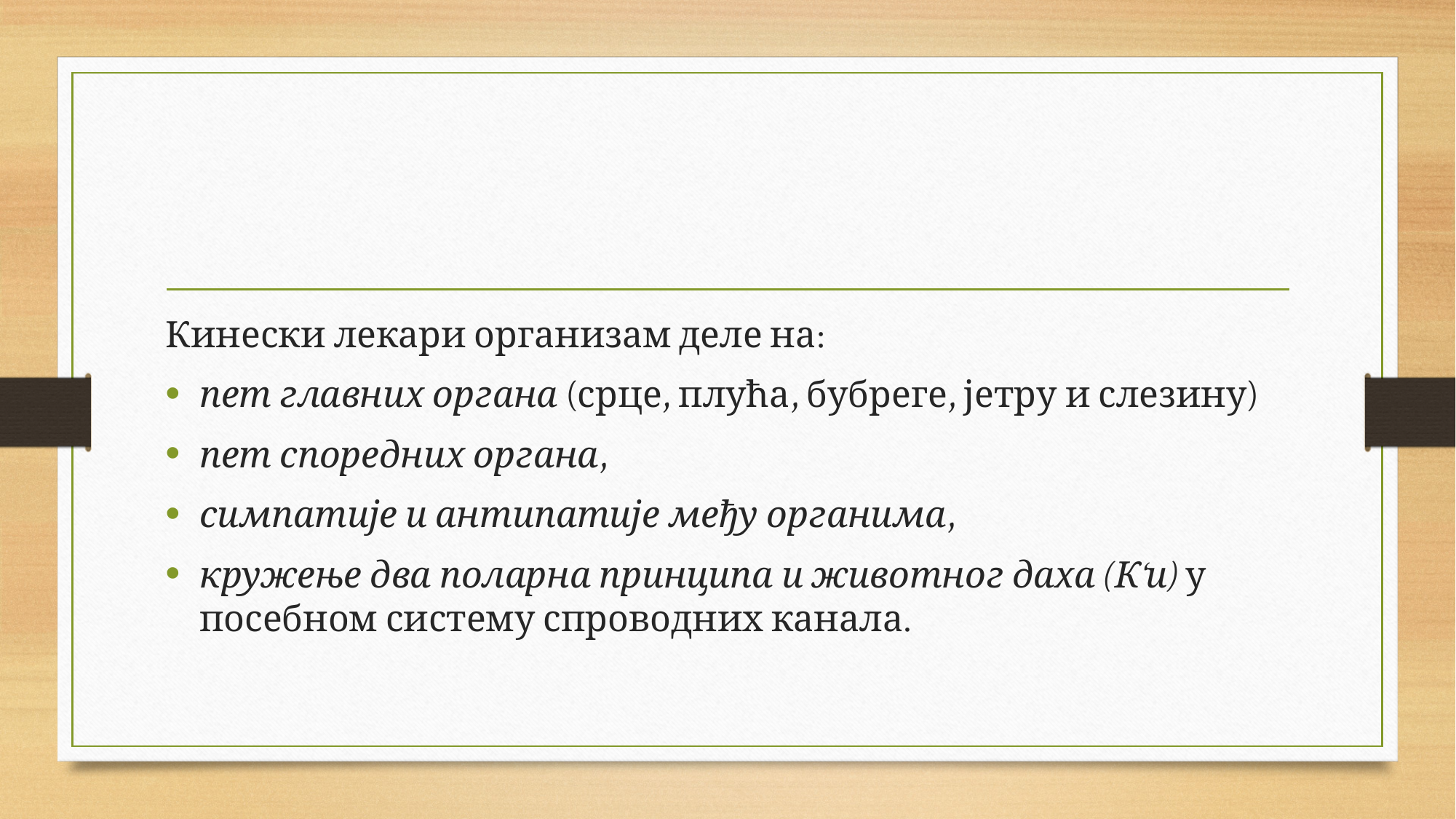

Кинески лекари организам деле на:
пет главних органа (срце, плућа, бубреге, јетру и слезину)
пет споредних органа,
симпатије и антипатије међу органима,
кружење два поларна принципа и животног даха (К‘и) у посебном систему спроводних канала.